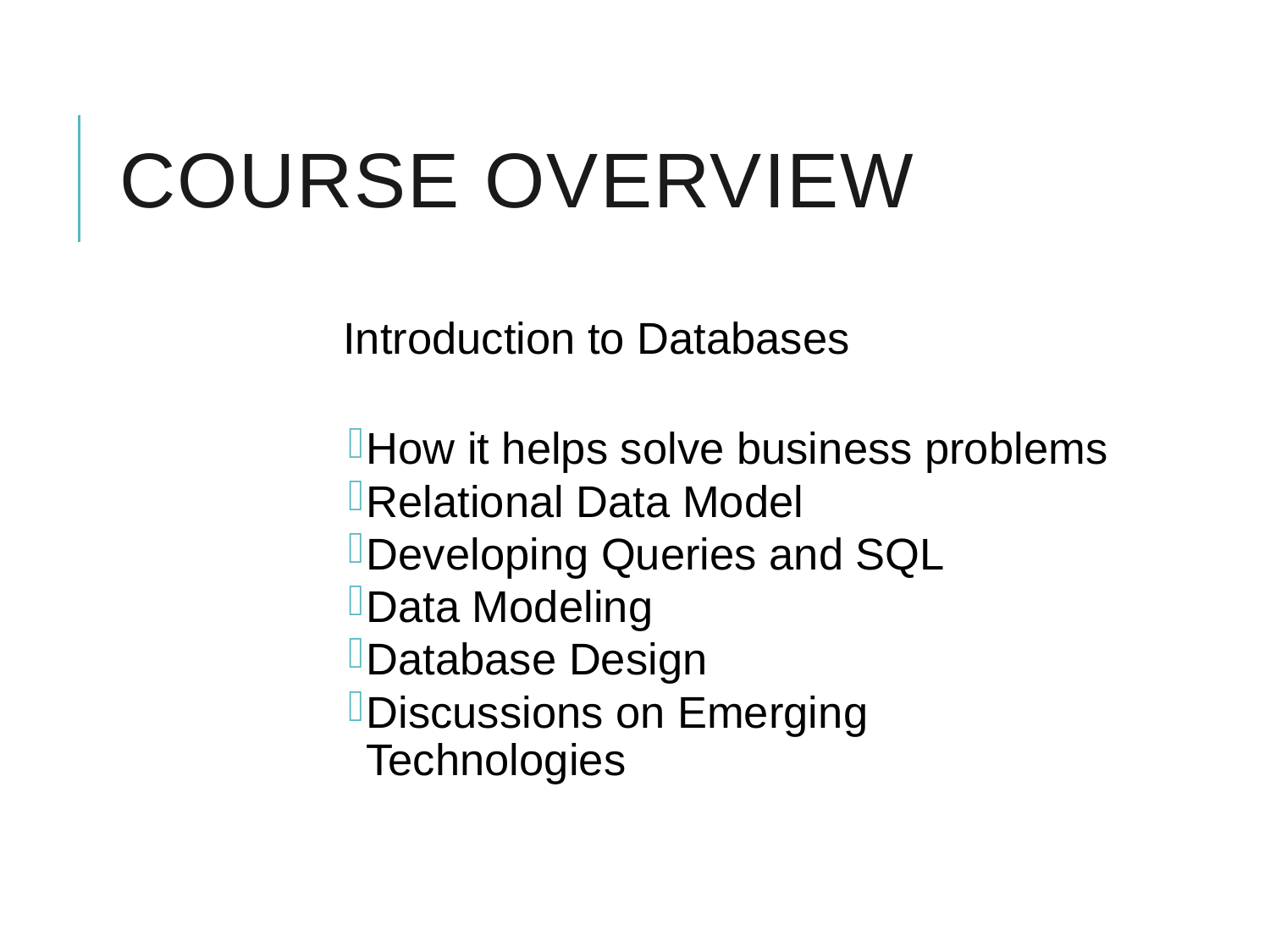

# Course Overview

Introduction to Databases

How it helps solve business problems
Relational Data Model
Developing Queries and SQL
Data Modeling
Database Design
Discussions on Emerging Technologies